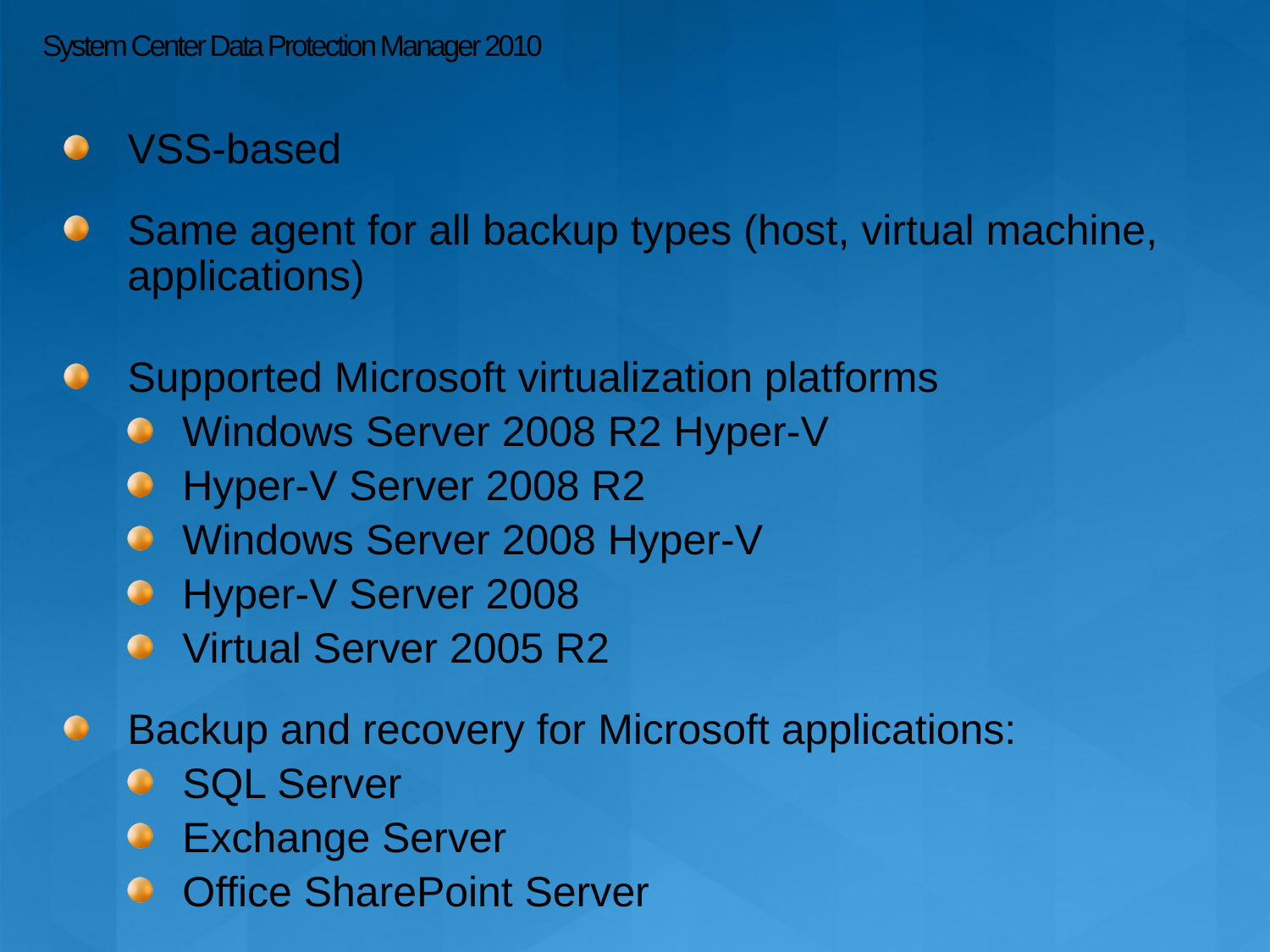

# System Center Data Protection Manager 2010
VSS-based

Same agent for all backup types (host, virtual machine, applications)

Supported Microsoft virtualization platforms
Windows Server 2008 R2 Hyper-V
Hyper-V Server 2008 R2
Windows Server 2008 Hyper-V
Hyper-V Server 2008
Virtual Server 2005 R2

Backup and recovery for Microsoft applications:
SQL Server
Exchange Server
Office SharePoint Server